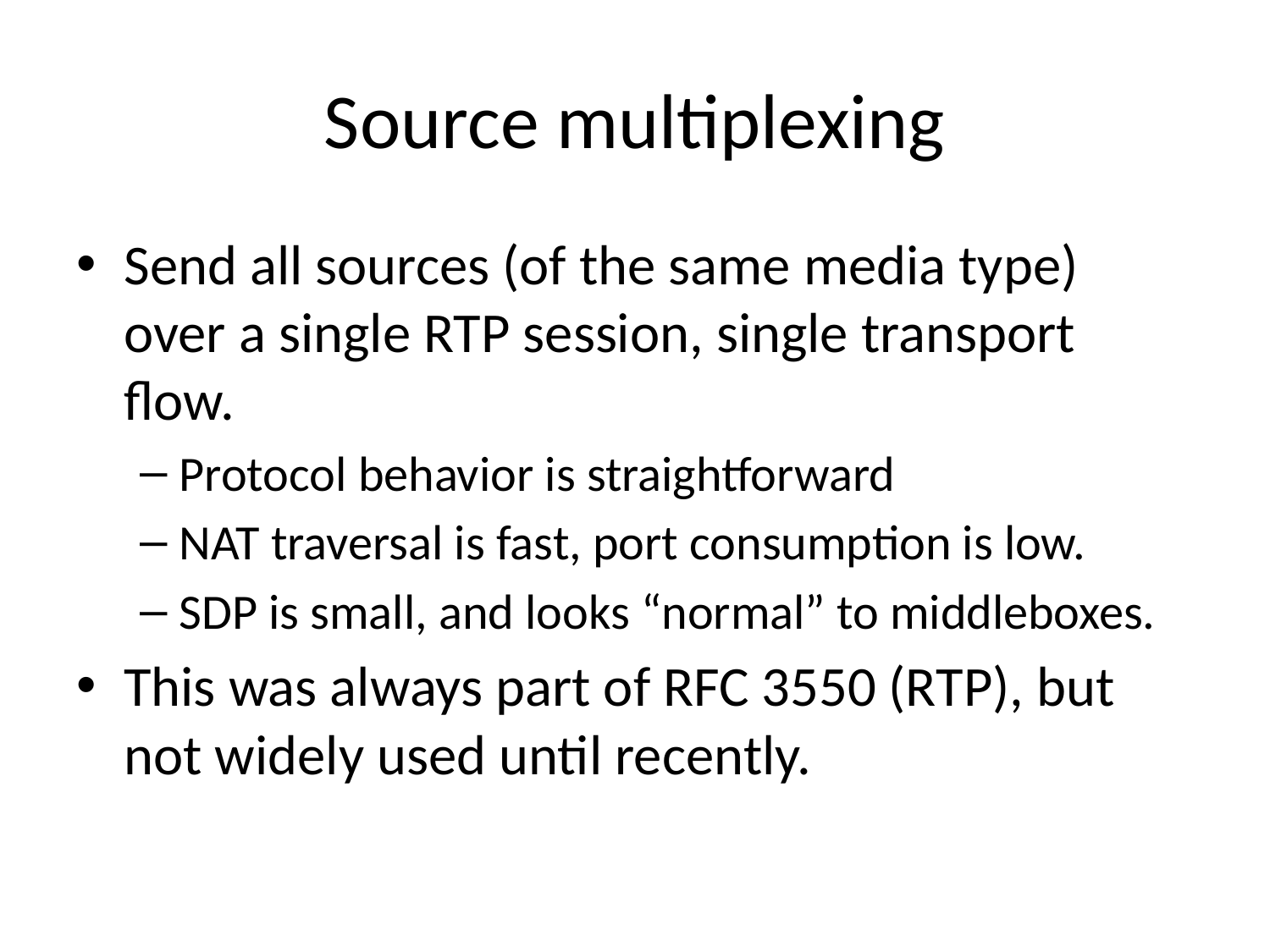

# Source multiplexing
Send all sources (of the same media type) over a single RTP session, single transport flow.
Protocol behavior is straightforward
NAT traversal is fast, port consumption is low.
SDP is small, and looks “normal” to middleboxes.
This was always part of RFC 3550 (RTP), but not widely used until recently.